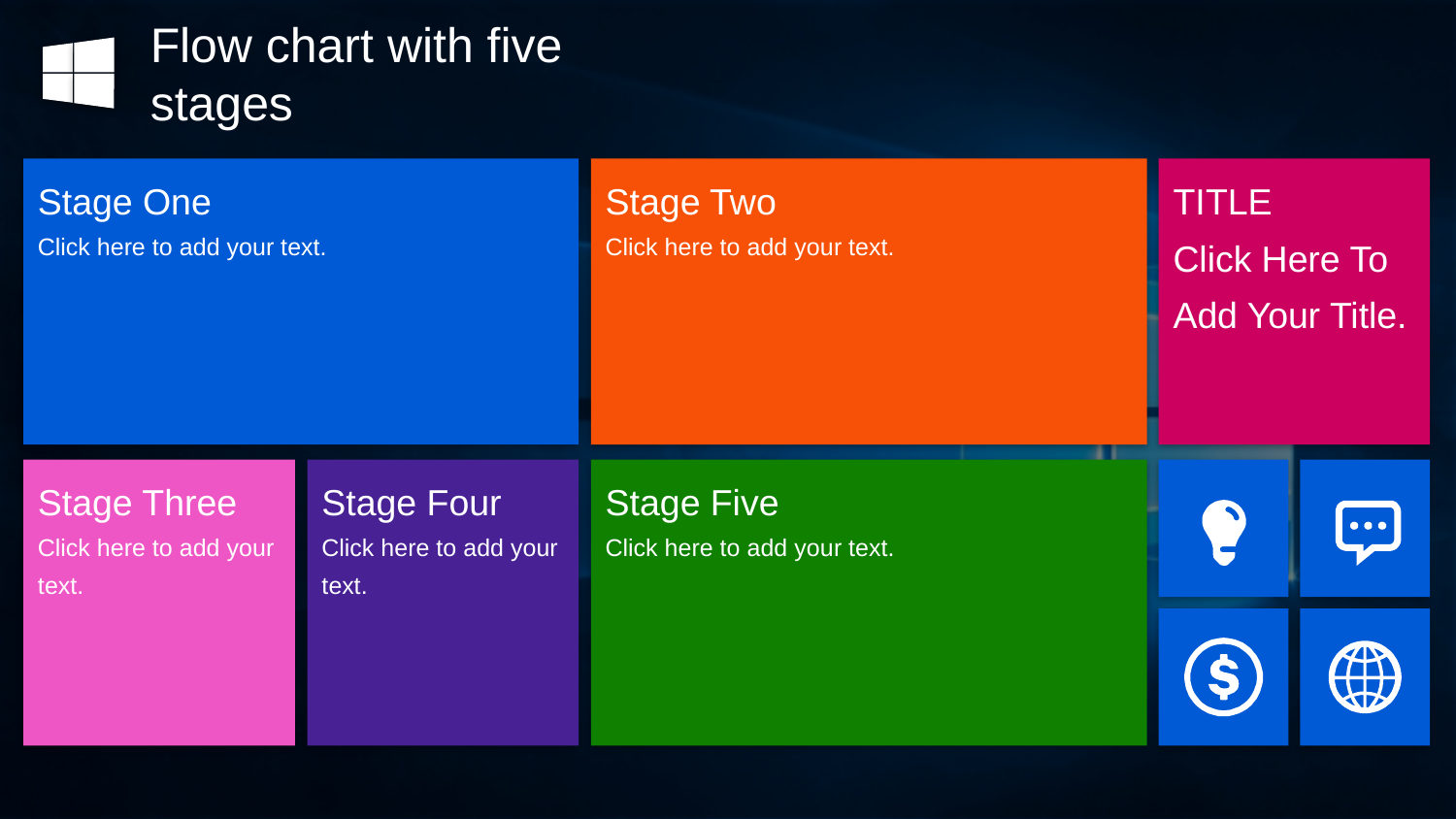

Flow chart with five stages
Stage One
Click here to add your text.
Stage Two
Click here to add your text.
TITLE
Click Here To Add Your Title.

Stage Three
Click here to add your text.
Stage Four
Click here to add your text.
Stage Five
Click here to add your text.